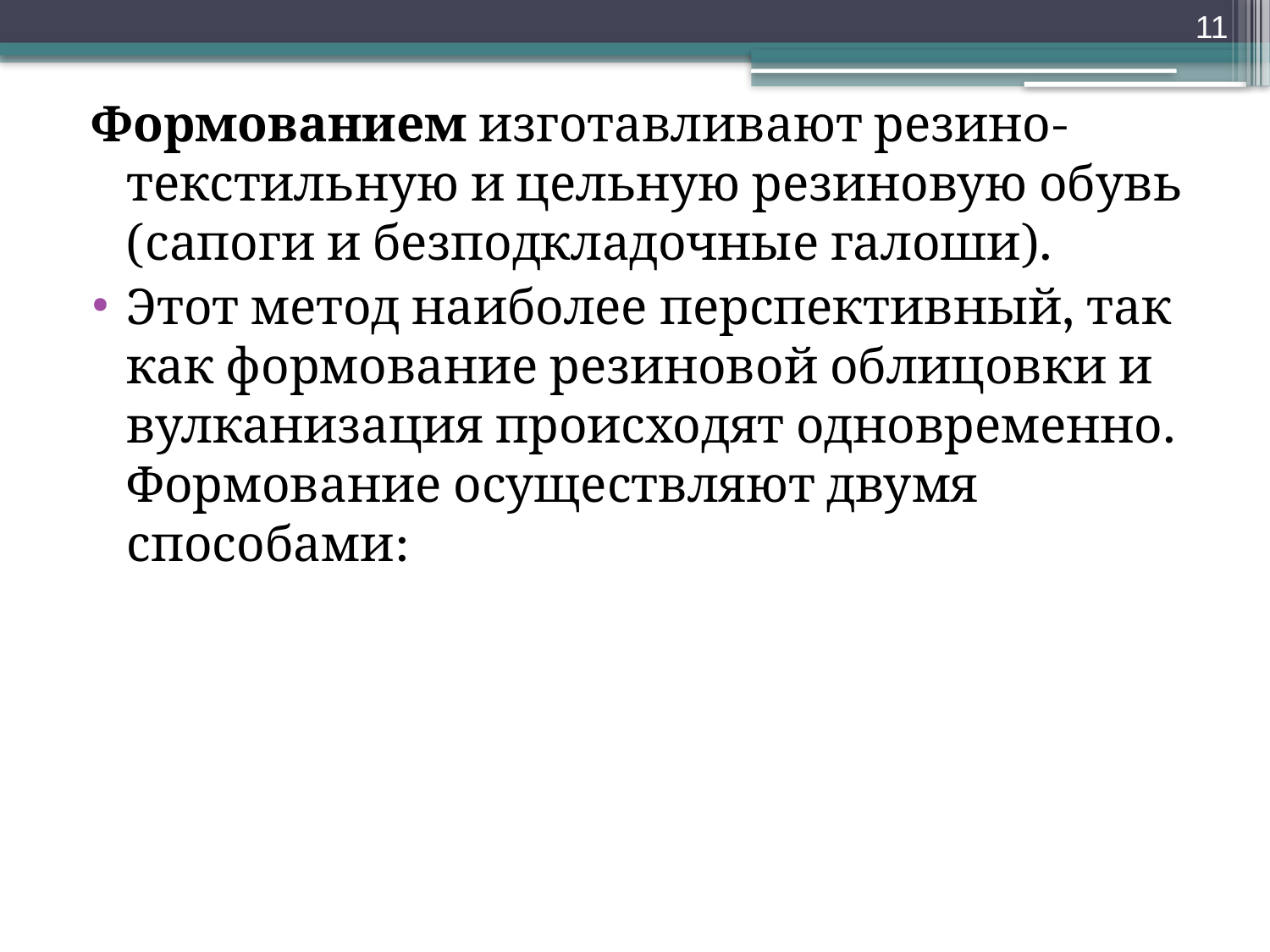

11
Формованием изготавливают резино-текстильную и цельную резиновую обувь (сапоги и безподкладочные галоши).
Этот метод наиболее перспективный, так как формование резиновой облицовки и вулканизация происходят одновременно. Формование осуществляют двумя способами: